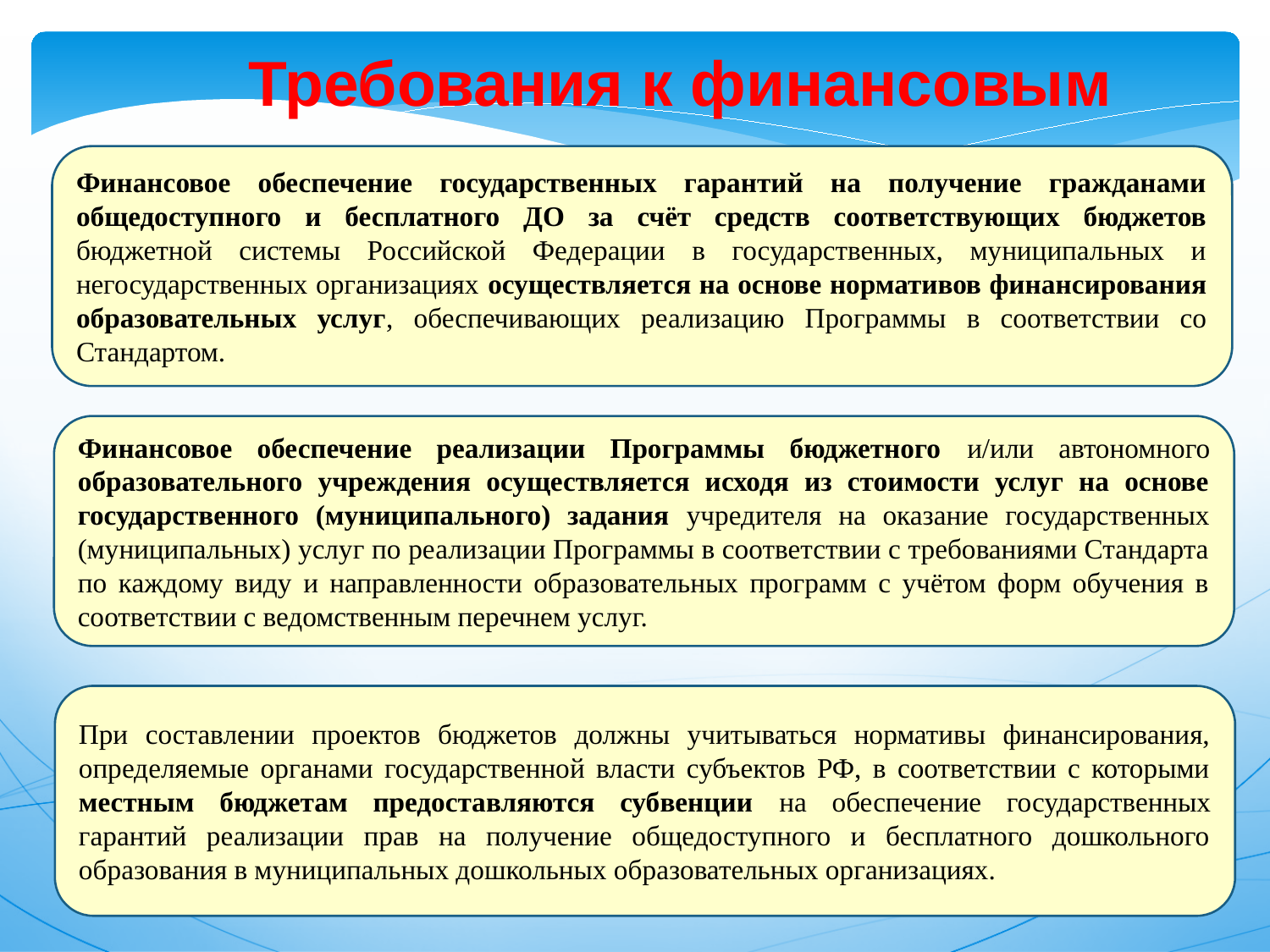

Требования к финансовым условиям
Финансовое обеспечение государственных гарантий на получение гражданами общедоступного и бесплатного ДО за счёт средств соответствующих бюджетов бюджетной системы Российской Федерации в государственных, муниципальных и негосударственных организациях осуществляется на основе нормативов финансирования образовательных услуг, обеспечивающих реализацию Программы в соответствии со Стандартом.
Финансовое обеспечение реализации Программы бюджетного и/или автономного образовательного учреждения осуществляется исходя из стоимости услуг на основе государственного (муниципального) задания учредителя на оказание государственных (муниципальных) услуг по реализации Программы в соответствии с требованиями Стандарта по каждому виду и направленности образовательных программ с учётом форм обучения в соответствии с ведомственным перечнем услуг.
При составлении проектов бюджетов должны учитываться нормативы финансирования, определяемые органами государственной власти субъектов РФ, в соответствии с которыми местным бюджетам предоставляются субвенции на обеспечение государственных гарантий реализации прав на получение общедоступного и бесплатного дошкольного образования в муниципальных дошкольных образовательных организациях.